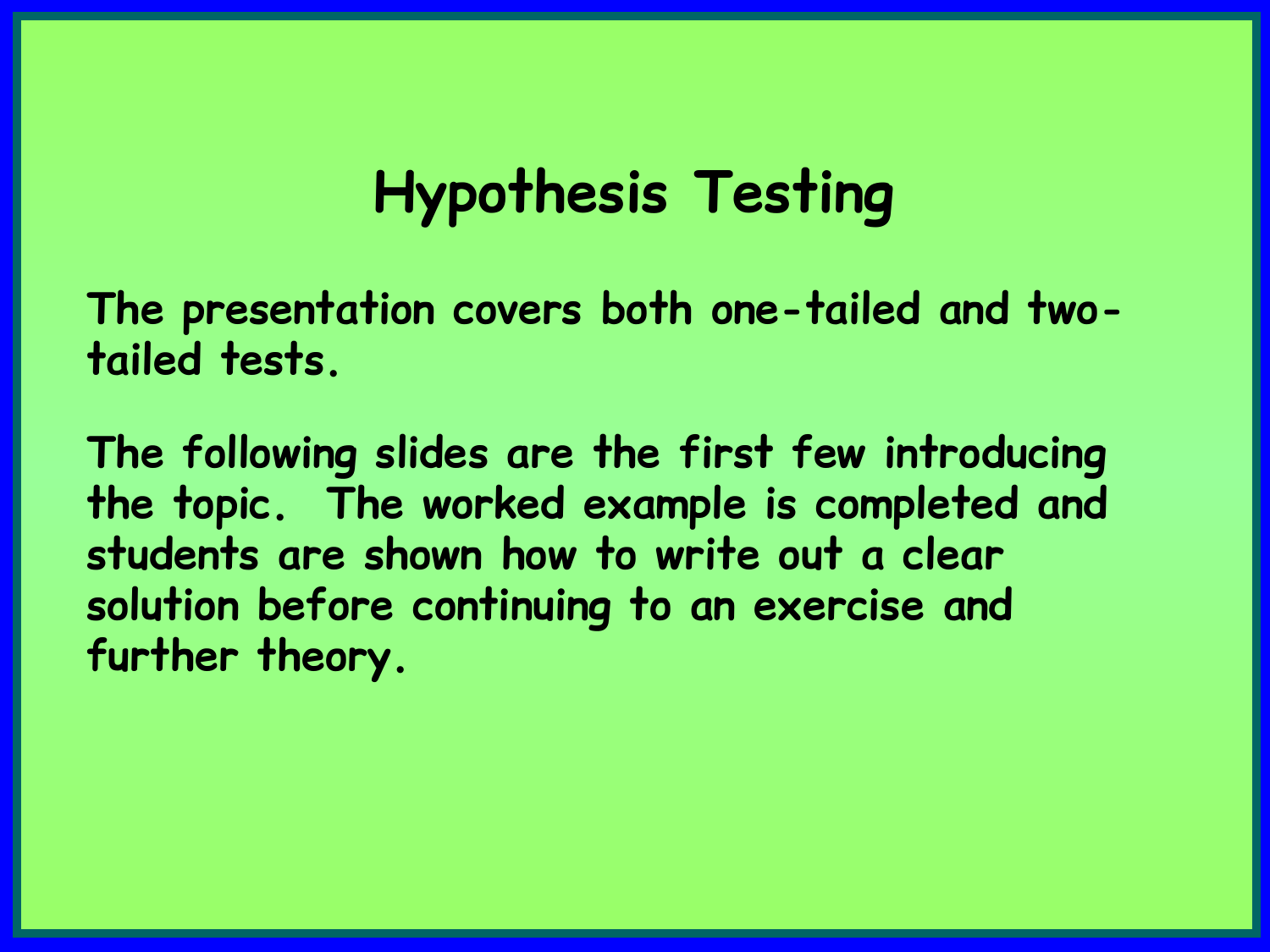

Hypothesis Testing
The presentation covers both one-tailed and two-tailed tests.
The following slides are the first few introducing the topic.  The worked example is completed and students are shown how to write out a clear solution before continuing to an exercise and further theory.